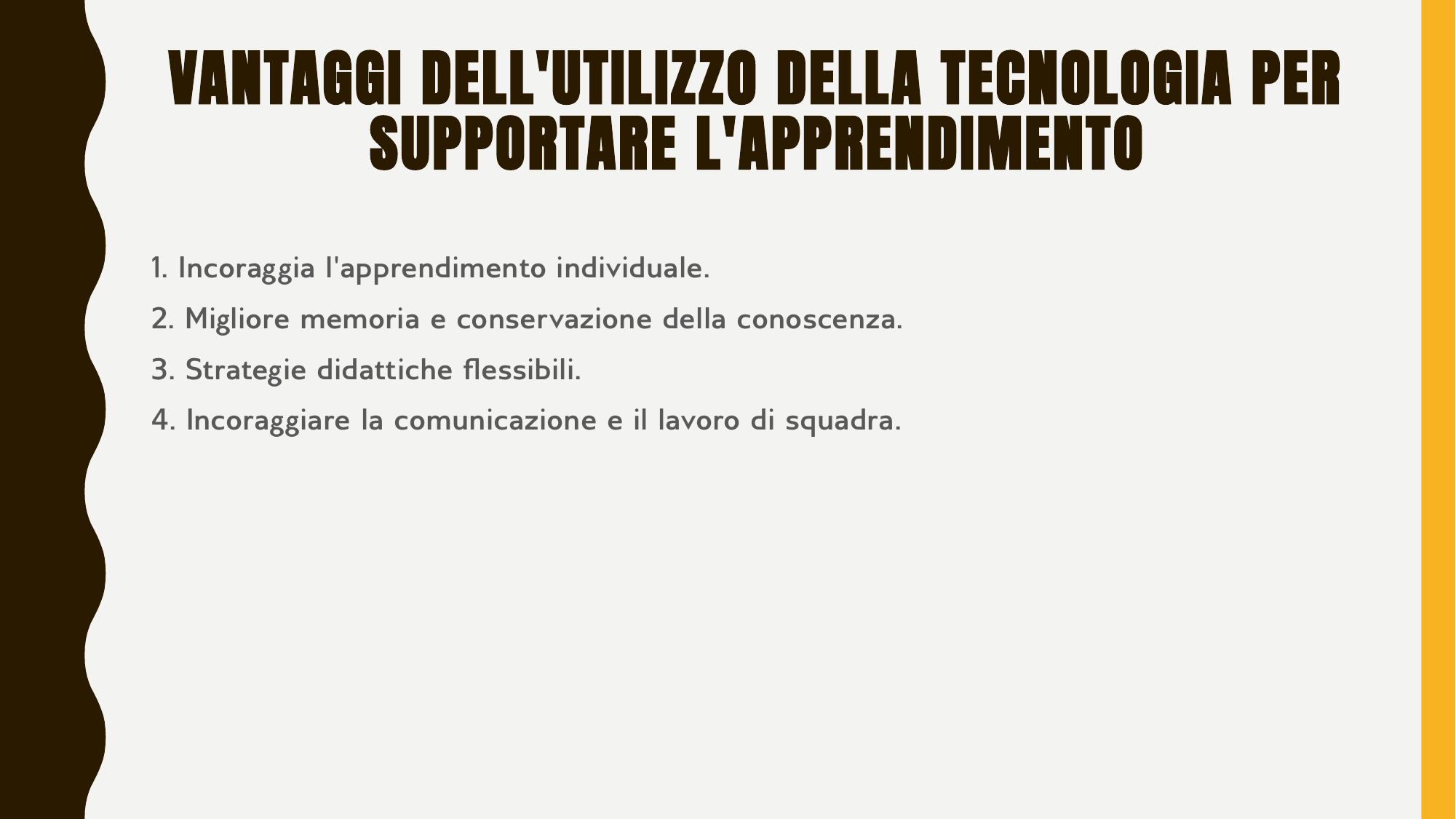

# Vantaggi dell'utilizzo della tecnologia per supportare l'apprendimento
1. Incoraggia l'apprendimento individuale.
2. Migliore memoria e conservazione della conoscenza.
3. Strategie didattiche flessibili.
4. Incoraggiare la comunicazione e il lavoro di squadra.